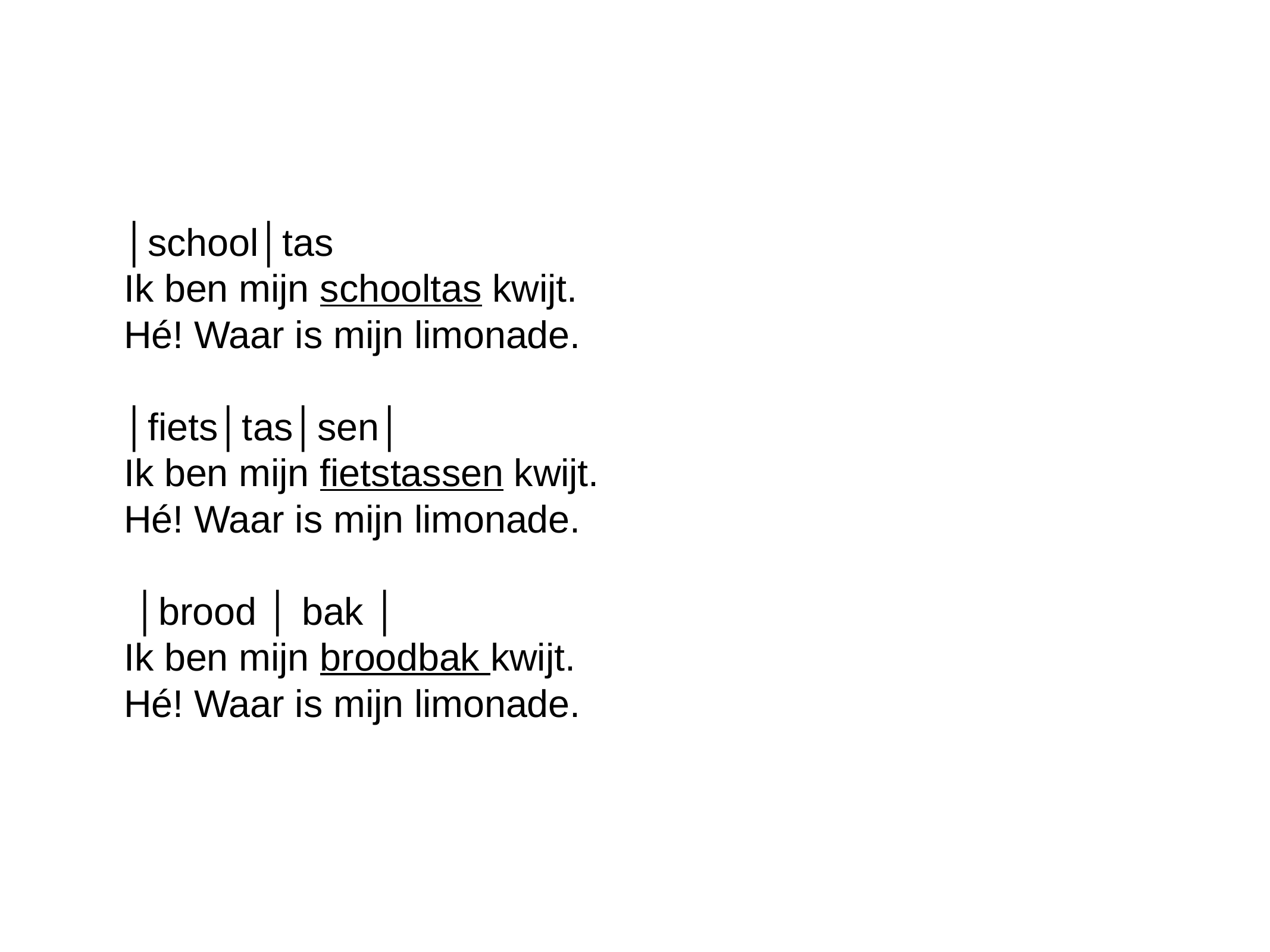

# │school│tas
Ik ben mijn schooltas kwijt.
Hé! Waar is mijn limonade.

│fiets│tas│sen│
Ik ben mijn fietstassen kwijt.
Hé! Waar is mijn limonade.

 │brood │ bak │
Ik ben mijn broodbak kwijt.
Hé! Waar is mijn limonade.